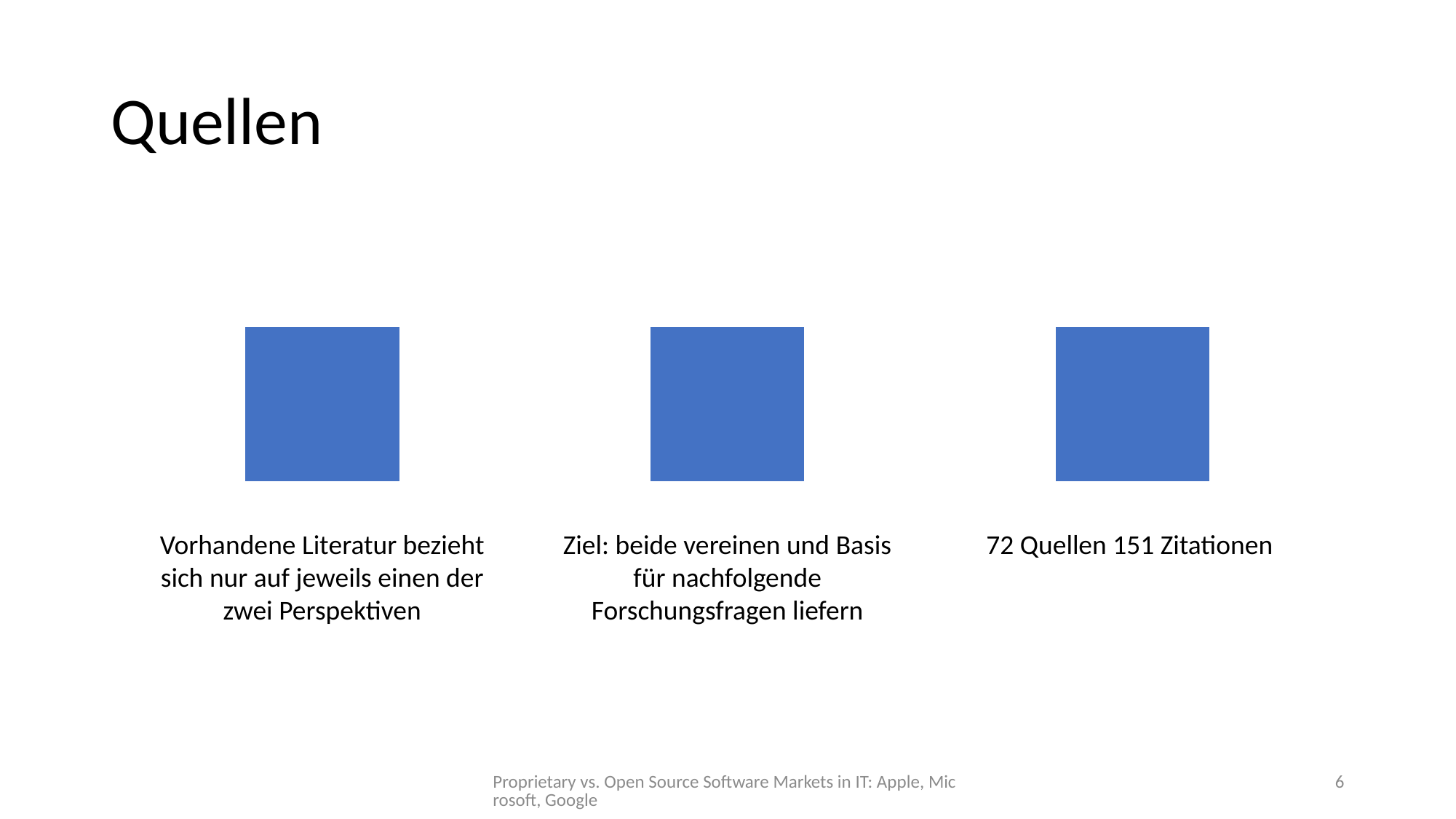

# Quellen
Vorhandene Literatur bezieht sich nur auf jeweils einen der zwei Perspektiven
Ziel: beide vereinen und Basis für nachfolgende Forschungsfragen liefern
72 Quellen 151 Zitationen
Proprietary vs. Open Source Software Markets in IT: Apple, Microsoft, Google
6